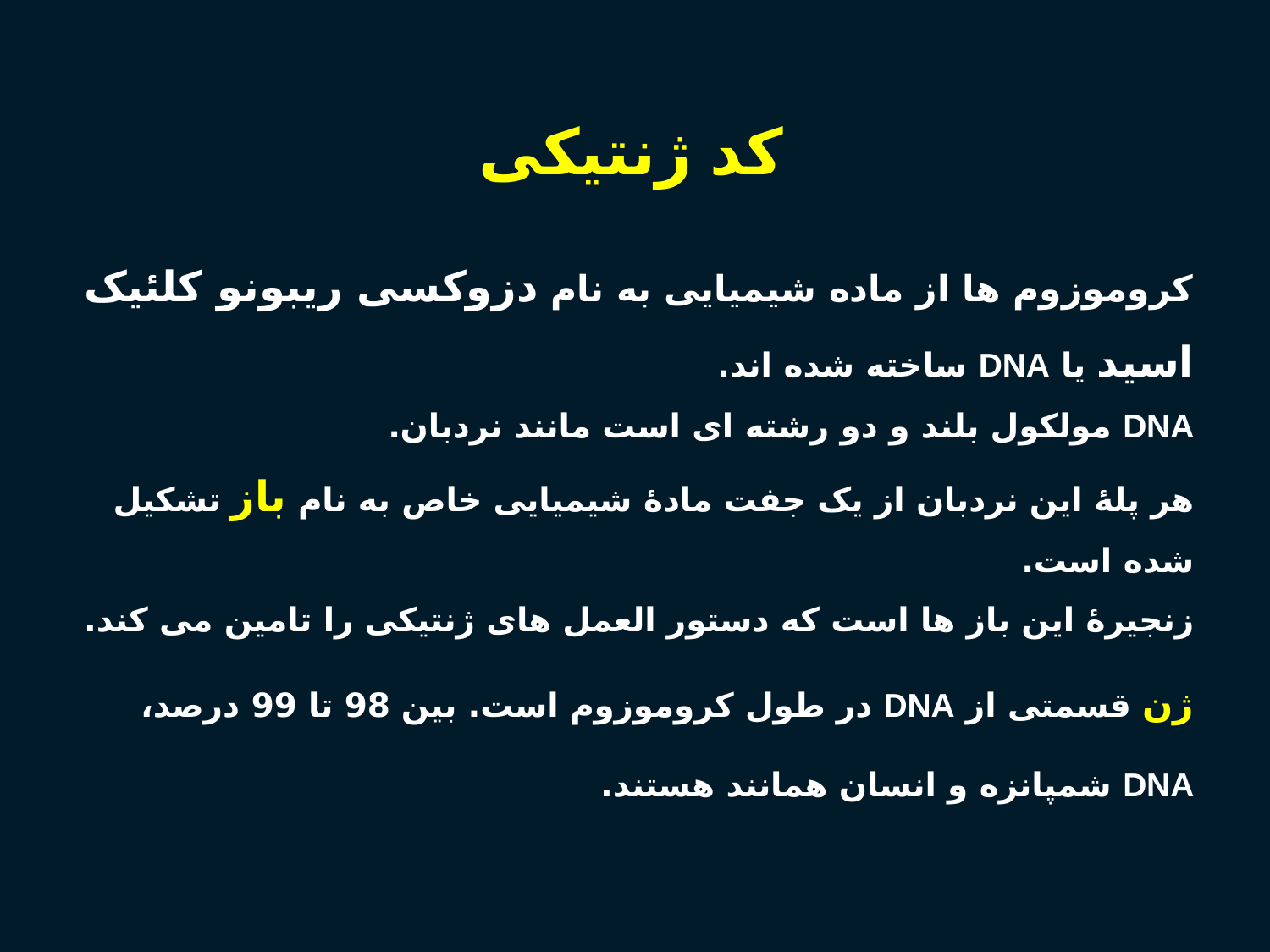

# کد ژنتیکی
کروموزوم ها از ماده شیمیایی به نام دزوکسی ریبونو کلئیک اسید یا DNA ساخته شده اند.
DNA مولکول بلند و دو رشته ای است مانند نردبان.
هر پلۀ این نردبان از یک جفت مادۀ شیمیایی خاص به نام باز تشکیل شده است.
زنجیرۀ این باز ها است که دستور العمل های ژنتیکی را تامین می کند.
ژن قسمتی از DNA در طول کروموزوم است. بین 98 تا 99 درصد، DNA شمپانزه و انسان همانند هستند.
3